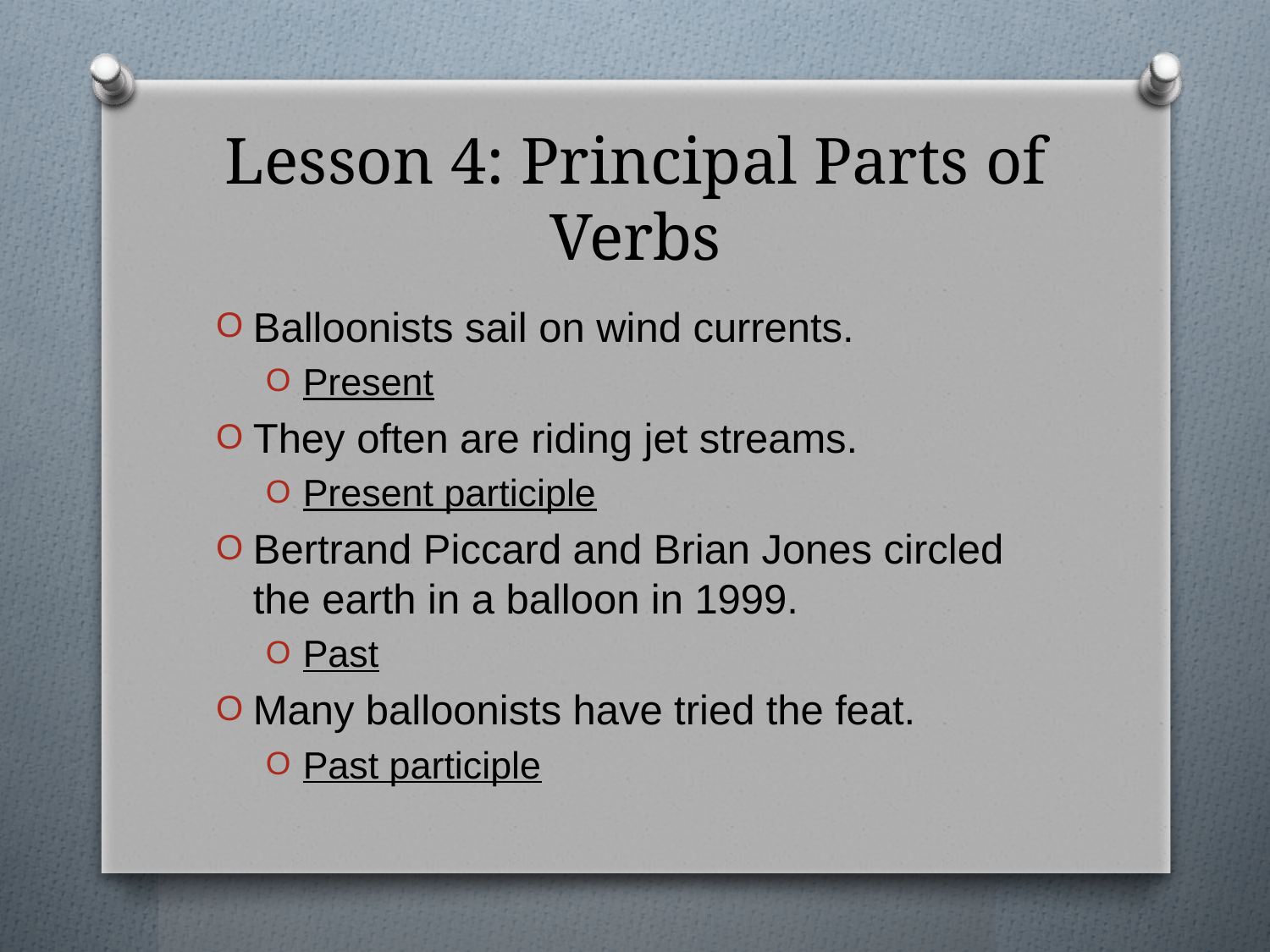

# Lesson 4: Principal Parts of Verbs
Balloonists sail on wind currents.
Present
They often are riding jet streams.
Present participle
Bertrand Piccard and Brian Jones circled the earth in a balloon in 1999.
Past
Many balloonists have tried the feat.
Past participle